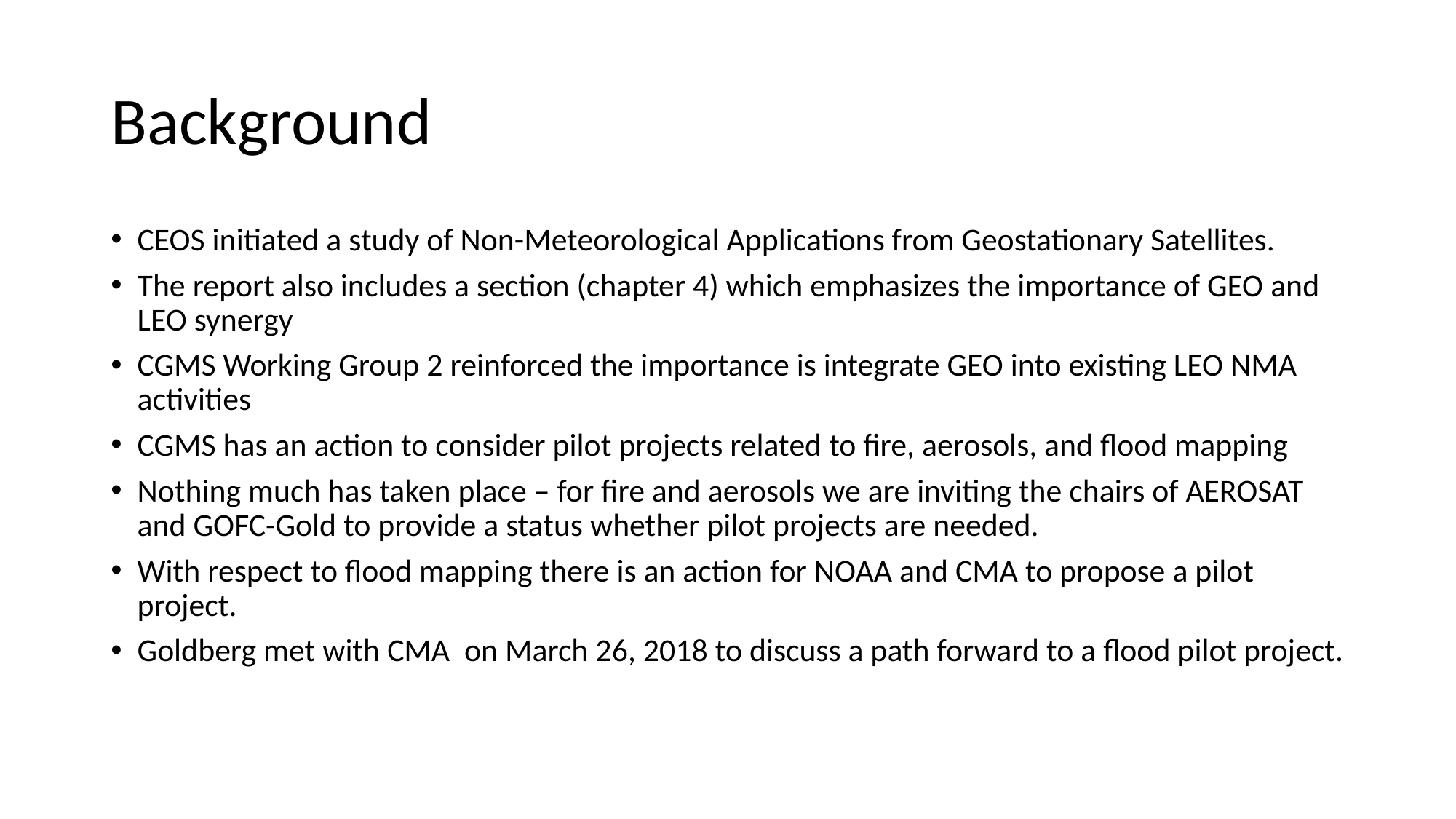

# Background
CEOS initiated a study of Non-Meteorological Applications from Geostationary Satellites.
The report also includes a section (chapter 4) which emphasizes the importance of GEO and LEO synergy
CGMS Working Group 2 reinforced the importance is integrate GEO into existing LEO NMA activities
CGMS has an action to consider pilot projects related to fire, aerosols, and flood mapping
Nothing much has taken place – for fire and aerosols we are inviting the chairs of AEROSAT and GOFC-Gold to provide a status whether pilot projects are needed.
With respect to flood mapping there is an action for NOAA and CMA to propose a pilot project.
Goldberg met with CMA  on March 26, 2018 to discuss a path forward to a flood pilot project.